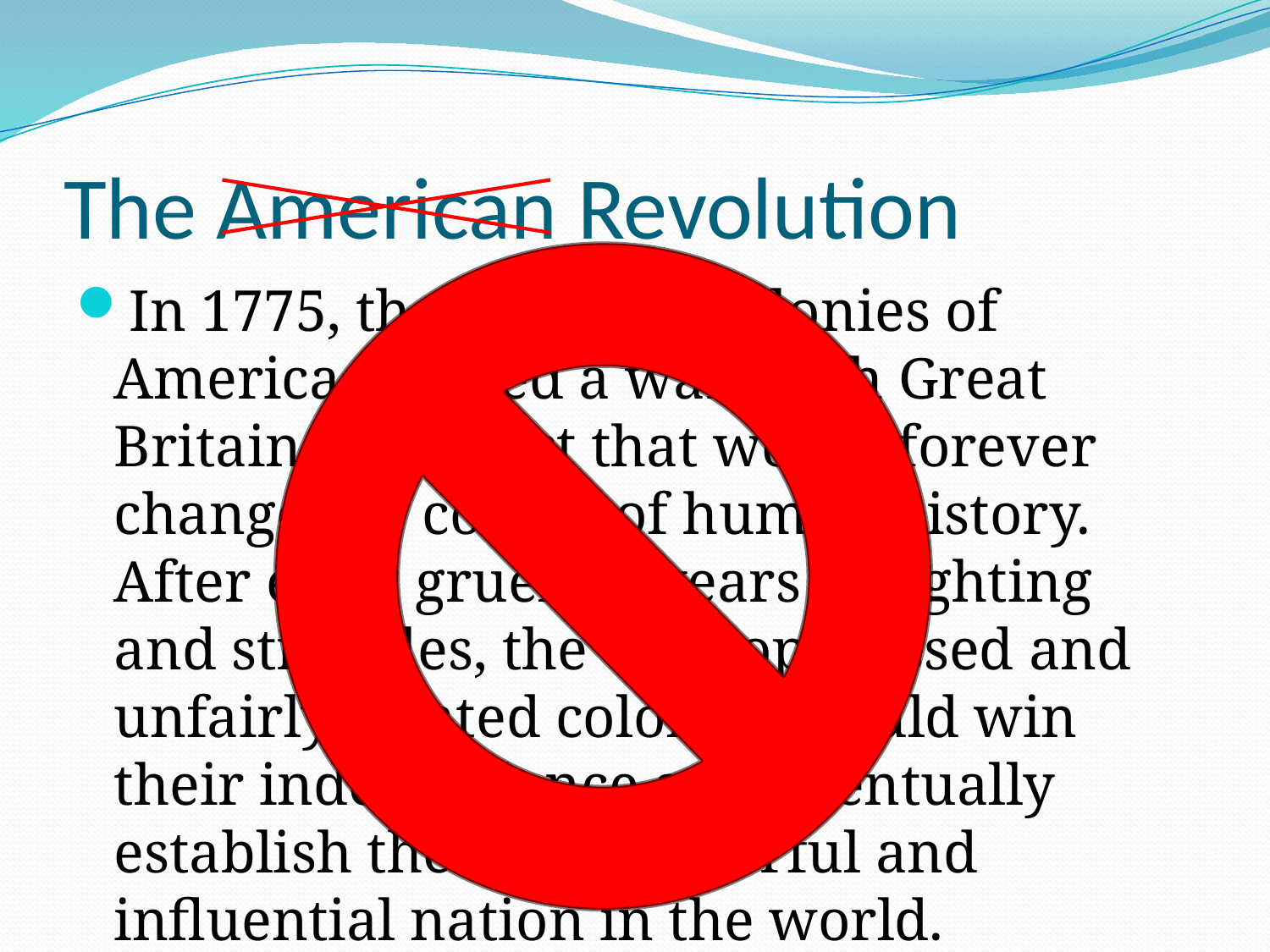

# The American Revolution

In 1775, the Thirteen Colonies of America entered a war  with Great Britain, a conflict that would forever change the course of human history.  After eight grueling years of fighting and struggles, the then oppressed and unfairly treated colonies would win their independence and eventually establish the most powerful and influential nation in the world.